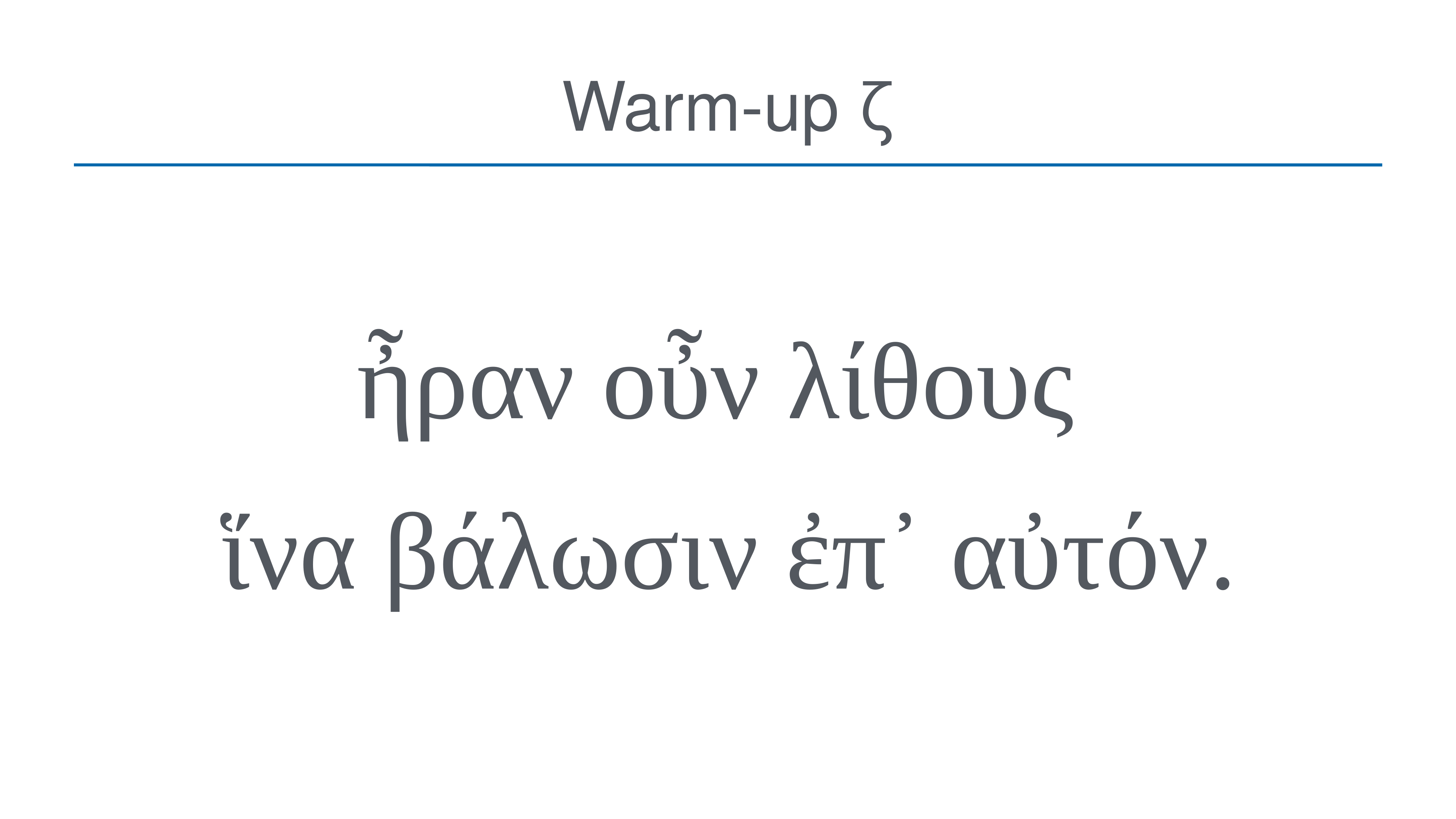

# Warm-up ζ
ἦραν οὖν λίθους
ἵνα βάλωσιν ἐπ᾽ αὐτόν.